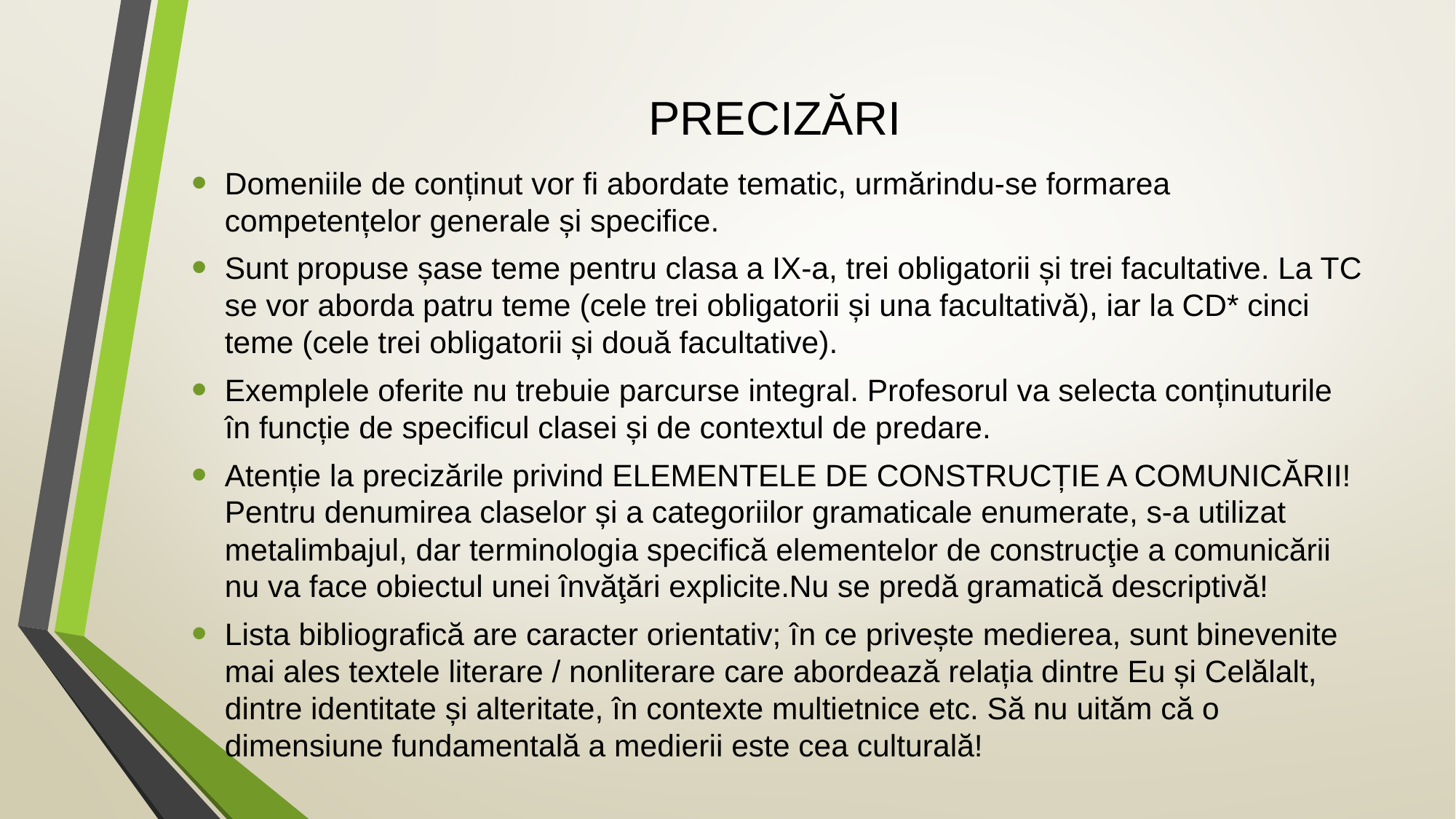

# PRECIZĂRI
Domeniile de conținut vor fi abordate tematic, urmărindu-se formarea competențelor generale și specifice.
Sunt propuse șase teme pentru clasa a IX-a, trei obligatorii și trei facultative. La TC se vor aborda patru teme (cele trei obligatorii și una facultativă), iar la CD* cinci teme (cele trei obligatorii și două facultative).
Exemplele oferite nu trebuie parcurse integral. Profesorul va selecta conținuturile în funcție de specificul clasei și de contextul de predare.
Atenție la precizările privind ELEMENTELE DE CONSTRUCȚIE A COMUNICĂRII! Pentru denumirea claselor și a categoriilor gramaticale enumerate, s-a utilizat metalimbajul, dar terminologia specifică elementelor de construcţie a comunicării nu va face obiectul unei învăţări explicite.Nu se predă gramatică descriptivă!
Lista bibliografică are caracter orientativ; în ce privește medierea, sunt binevenite mai ales textele literare / nonliterare care abordează relația dintre Eu și Celălalt, dintre identitate și alteritate, în contexte multietnice etc. Să nu uităm că o dimensiune fundamentală a medierii este cea culturală!